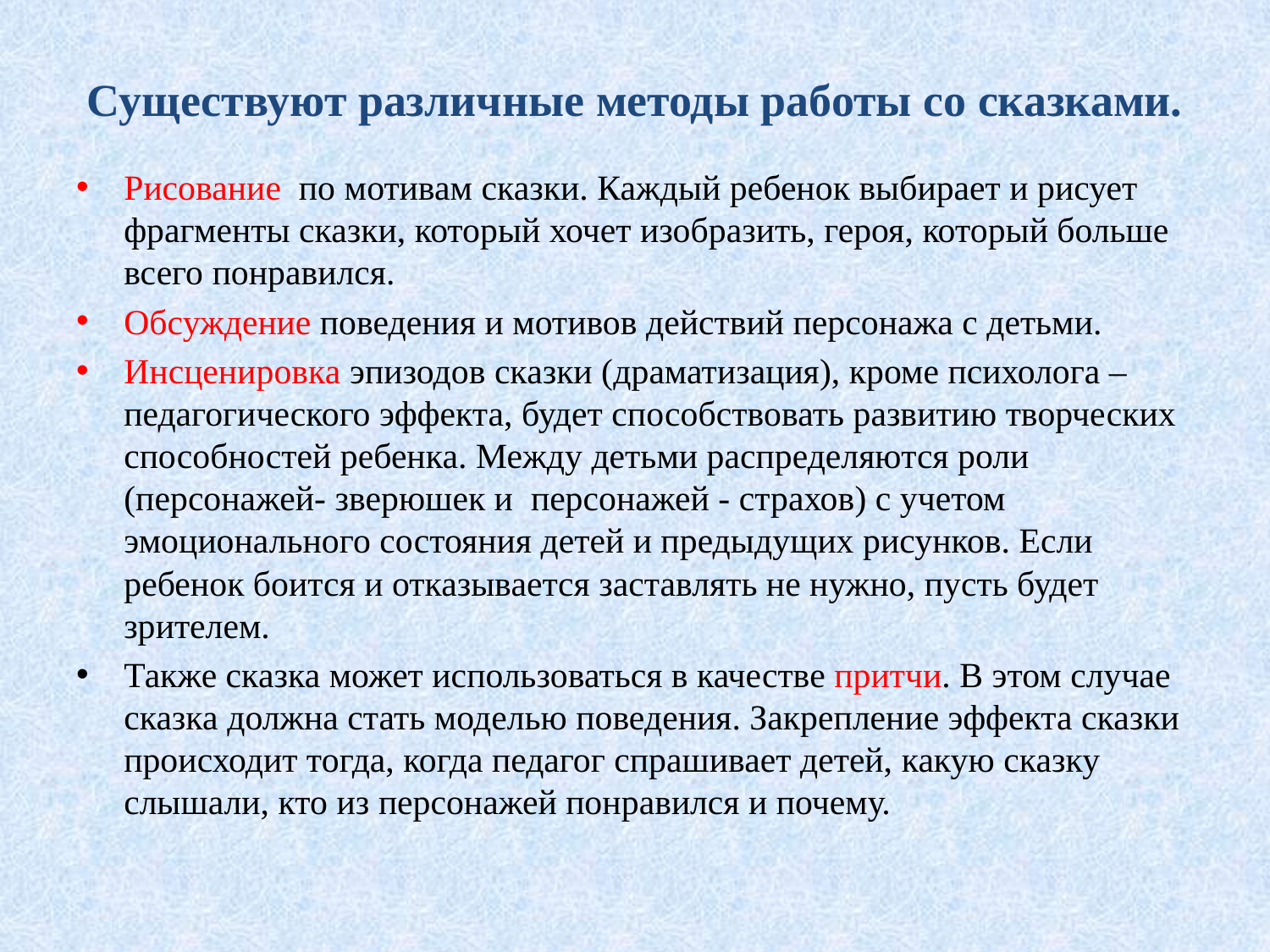

# Существуют различные методы работы со сказками.
Рисование  по мотивам сказки. Каждый ребенок выбирает и рисует фрагменты сказки, который хочет изобразить, героя, который больше всего понравился.
Обсуждение поведения и мотивов действий персонажа с детьми.
Инсценировка эпизодов сказки (драматизация), кроме психолога – педагогического эффекта, будет способствовать развитию творческих способностей ребенка. Между детьми распределяются роли (персонажей- зверюшек и  персонажей - страхов) с учетом эмоционального состояния детей и предыдущих рисунков. Если ребенок боится и отказывается заставлять не нужно, пусть будет зрителем.
Также сказка может использоваться в качестве притчи. В этом случае сказка должна стать моделью поведения. Закрепление эффекта сказки происходит тогда, когда педагог спрашивает детей, какую сказку слышали, кто из персонажей понравился и почему.